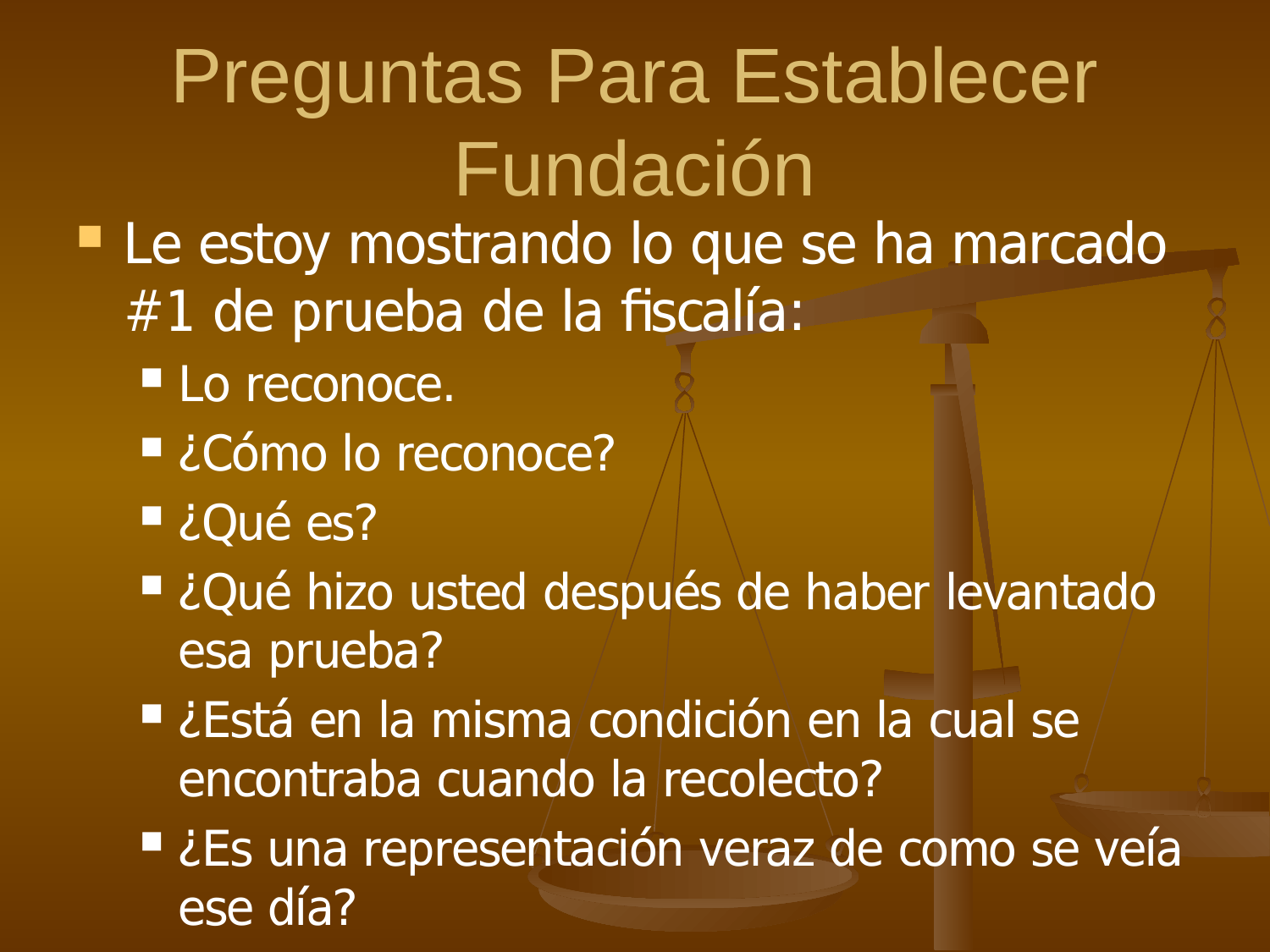

# Preguntas Para Establecer Fundación
Le estoy mostrando lo que se ha marcado #1 de prueba de la fiscalía:
Lo reconoce.
¿Cómo lo reconoce?
¿Qué es?
¿Qué hizo usted después de haber levantado esa prueba?
¿Está en la misma condición en la cual se encontraba cuando la recolecto?
¿Es una representación veraz de como se veía ese día?